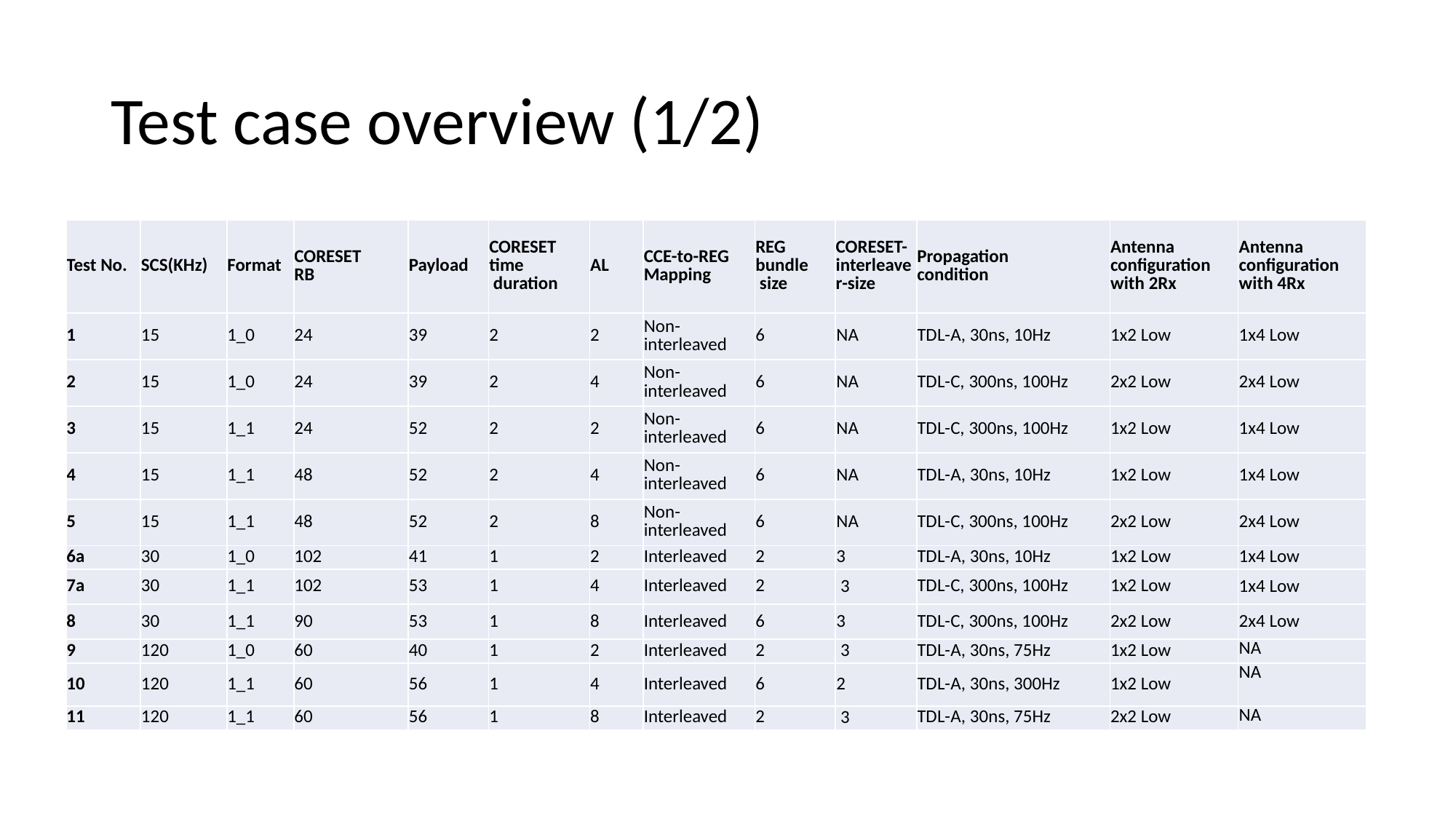

# Test case overview (1/2)
| Test No. | SCS(KHz) | Format | CORESET RB | Payload | CORESET time duration | AL | CCE-to-REG Mapping | REG bundle size | CORESET-interleaver-size | Propagation condition | Antenna configuration with 2Rx | Antenna configuration with 4Rx |
| --- | --- | --- | --- | --- | --- | --- | --- | --- | --- | --- | --- | --- |
| 1 | 15 | 1\_0 | 24 | 39 | 2 | 2 | Non-interleaved | 6 | NA | TDL-A, 30ns, 10Hz | 1x2 Low | 1x4 Low |
| 2 | 15 | 1\_0 | 24 | 39 | 2 | 4 | Non-interleaved | 6 | NA | TDL-C, 300ns, 100Hz | 2x2 Low | 2x4 Low |
| 3 | 15 | 1\_1 | 24 | 52 | 2 | 2 | Non-interleaved | 6 | NA | TDL-C, 300ns, 100Hz | 1x2 Low | 1x4 Low |
| 4 | 15 | 1\_1 | 48 | 52 | 2 | 4 | Non-interleaved | 6 | NA | TDL-A, 30ns, 10Hz | 1x2 Low | 1x4 Low |
| 5 | 15 | 1\_1 | 48 | 52 | 2 | 8 | Non-interleaved | 6 | NA | TDL-C, 300ns, 100Hz | 2x2 Low | 2x4 Low |
| 6a | 30 | 1\_0 | 102 | 41 | 1 | 2 | Interleaved | 2 | 3 | TDL-A, 30ns, 10Hz | 1x2 Low | 1x4 Low |
| 7a | 30 | 1\_1 | 102 | 53 | 1 | 4 | Interleaved | 2 | 3 | TDL-C, 300ns, 100Hz | 1x2 Low | 1x4 Low |
| 8 | 30 | 1\_1 | 90 | 53 | 1 | 8 | Interleaved | 6 | 3 | TDL-C, 300ns, 100Hz | 2x2 Low | 2x4 Low |
| 9 | 120 | 1\_0 | 60 | 40 | 1 | 2 | Interleaved | 2 | 3 | TDL-A, 30ns, 75Hz | 1x2 Low | NA |
| 10 | 120 | 1\_1 | 60 | 56 | 1 | 4 | Interleaved | 6 | 2 | TDL-A, 30ns, 300Hz | 1x2 Low | NA |
| 11 | 120 | 1\_1 | 60 | 56 | 1 | 8 | Interleaved | 2 | 3 | TDL-A, 30ns, 75Hz | 2x2 Low | NA |